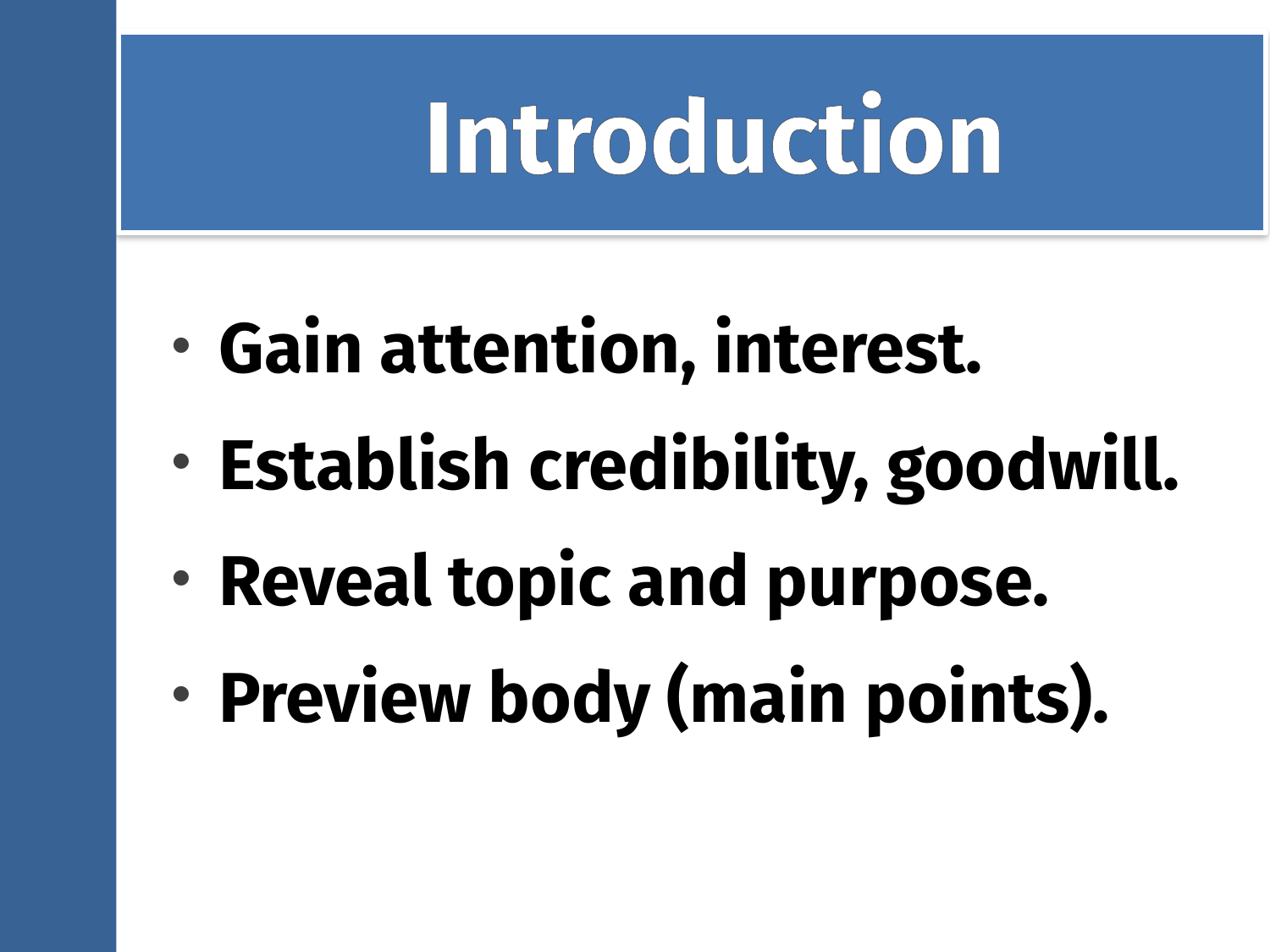

# Introduction
Gain attention, interest.
Establish credibility, goodwill.
Reveal topic and purpose.
Preview body (main points).